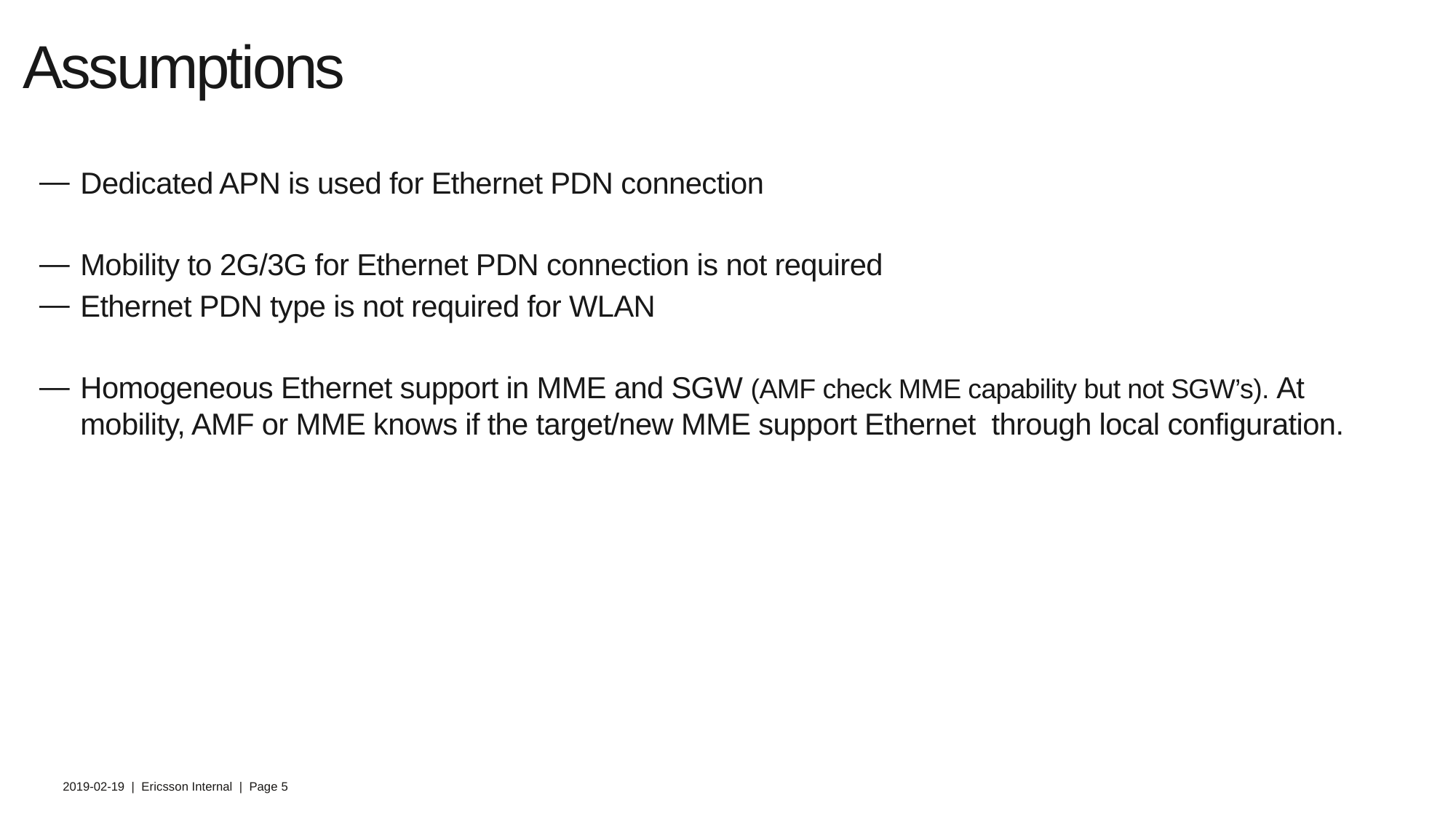

# Assumptions
Dedicated APN is used for Ethernet PDN connection

Mobility to 2G/3G for Ethernet PDN connection is not required
Ethernet PDN type is not required for WLAN

Homogeneous Ethernet support in MME and SGW (AMF check MME capability but not SGW’s). At mobility, AMF or MME knows if the target/new MME support Ethernet  through local configuration.